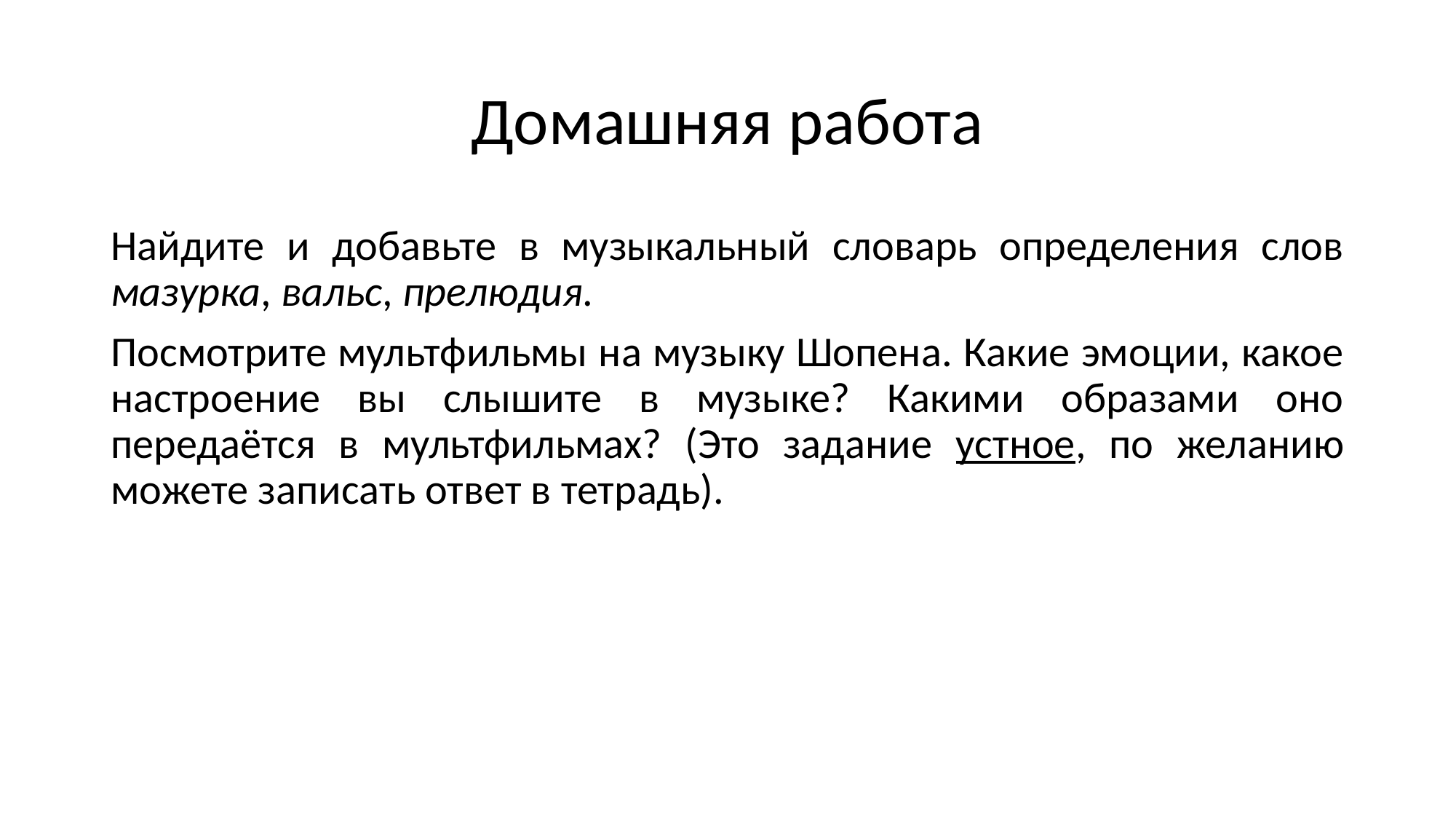

# Домашняя работа
Найдите и добавьте в музыкальный словарь определения слов мазурка, вальс, прелюдия.
Посмотрите мультфильмы на музыку Шопена. Какие эмоции, какое настроение вы слышите в музыке? Какими образами оно передаётся в мультфильмах? (Это задание устное, по желанию можете записать ответ в тетрадь).